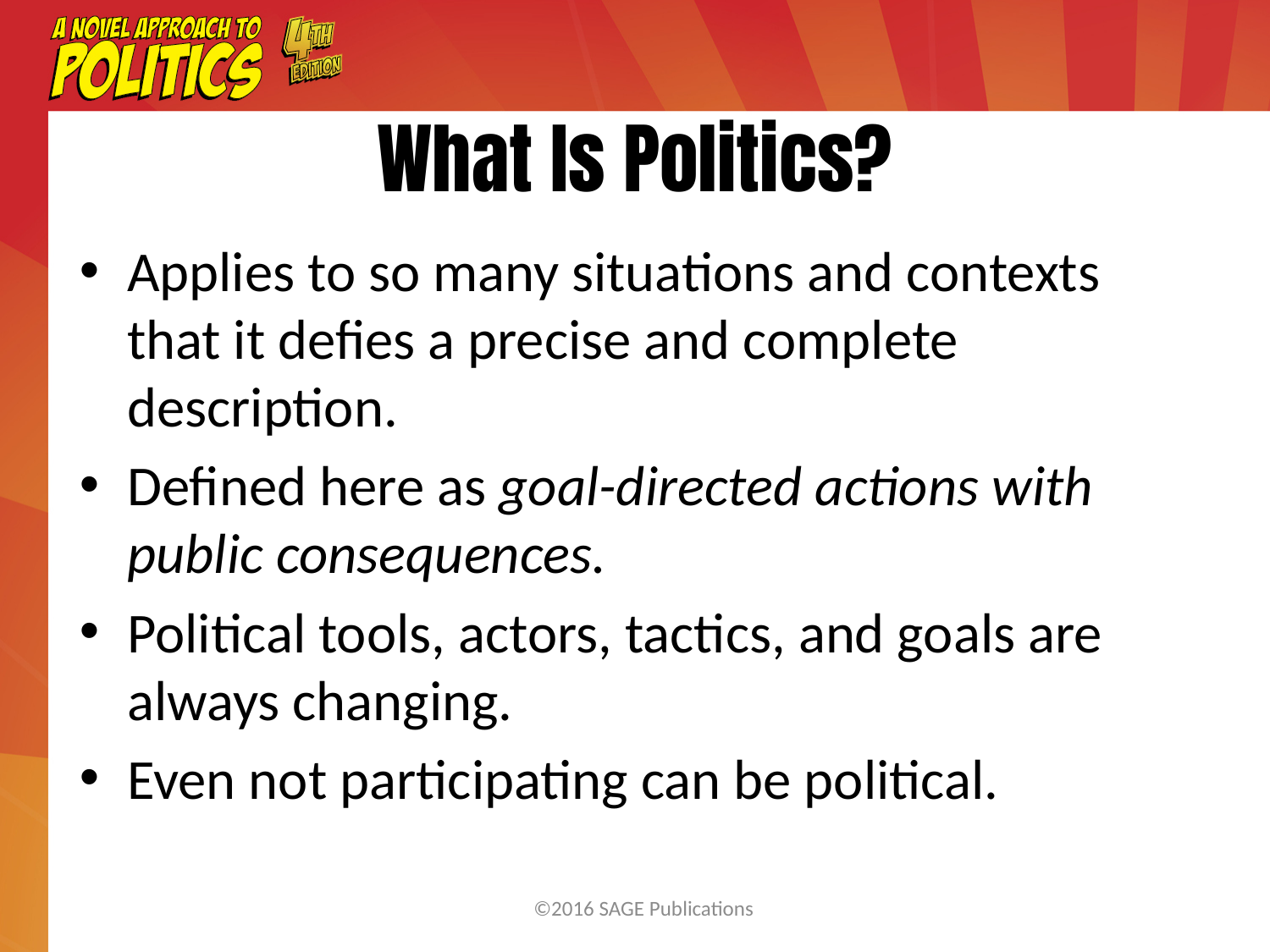

What Is Politics?
Applies to so many situations and contexts that it defies a precise and complete description.
Defined here as goal-directed actions with public consequences.
Political tools, actors, tactics, and goals are always changing.
Even not participating can be political.